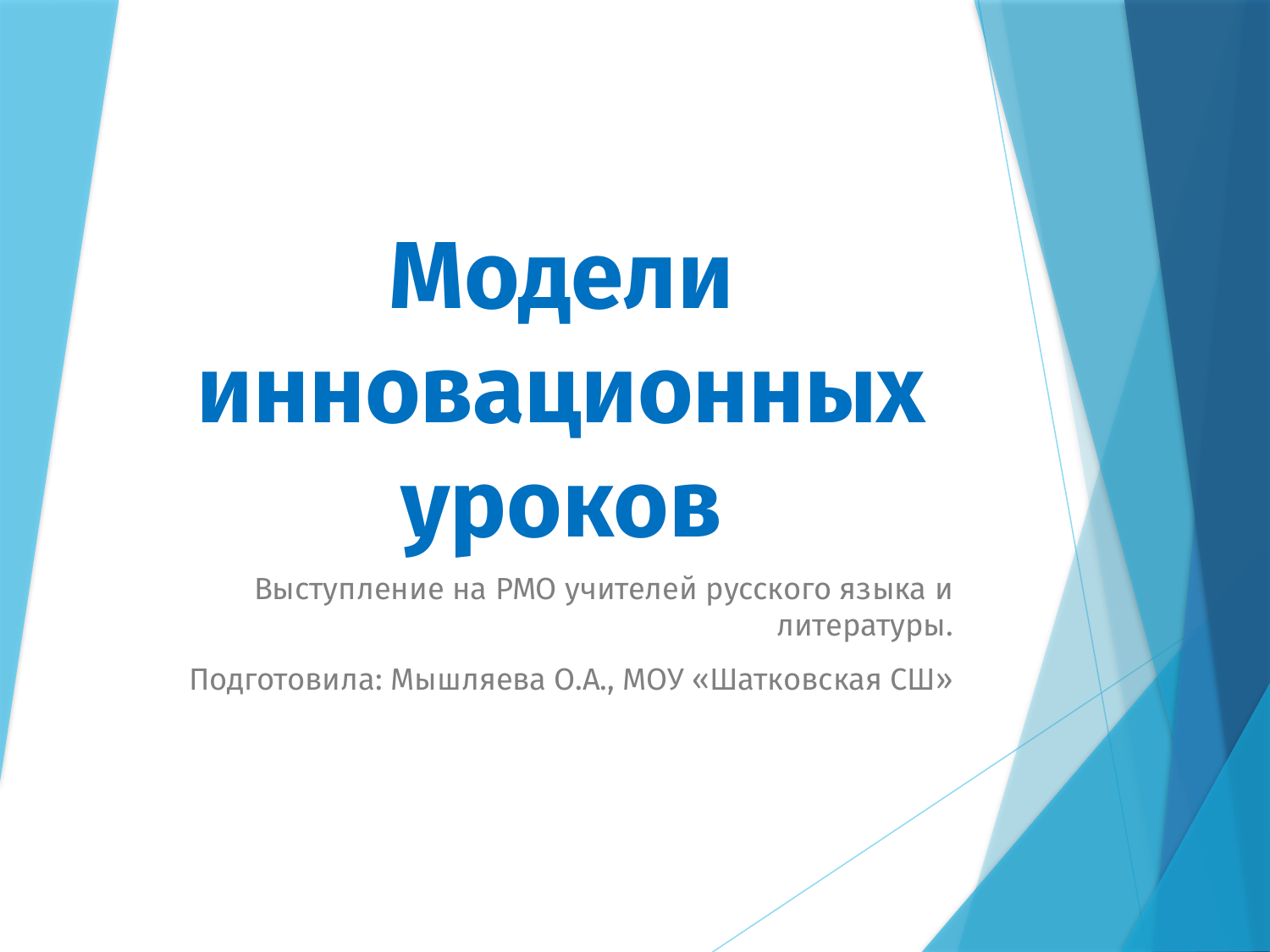

# Модели инновационных уроков
Выступление на РМО учителей русского языка и литературы.
Подготовила: Мышляева О.А., МОУ «Шатковская СШ»